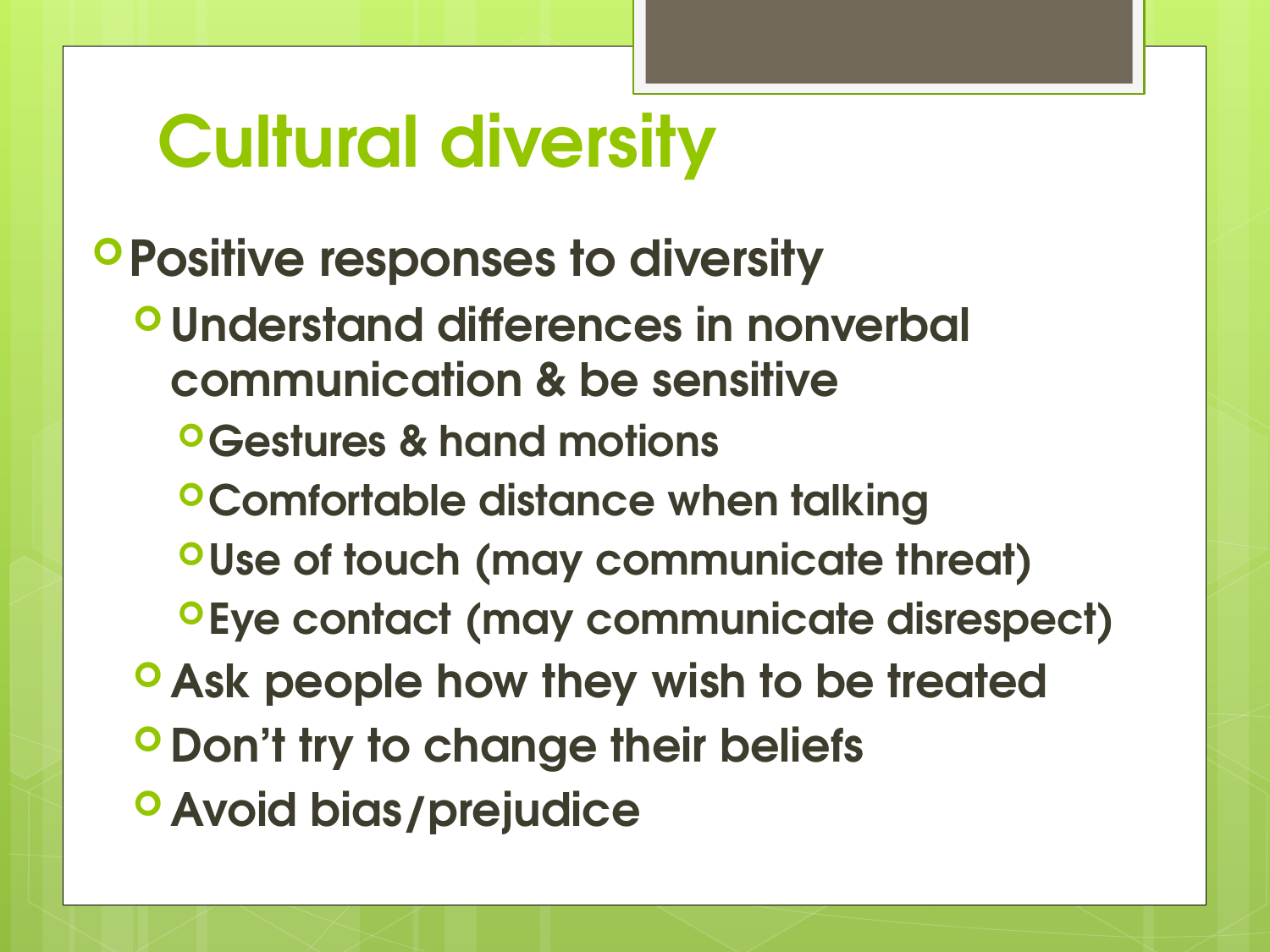

# Cultural diversity
Positive responses to diversity
Understand differences in nonverbal communication & be sensitive
Gestures & hand motions
Comfortable distance when talking
Use of touch (may communicate threat)
Eye contact (may communicate disrespect)
Ask people how they wish to be treated
Don’t try to change their beliefs
Avoid bias/prejudice